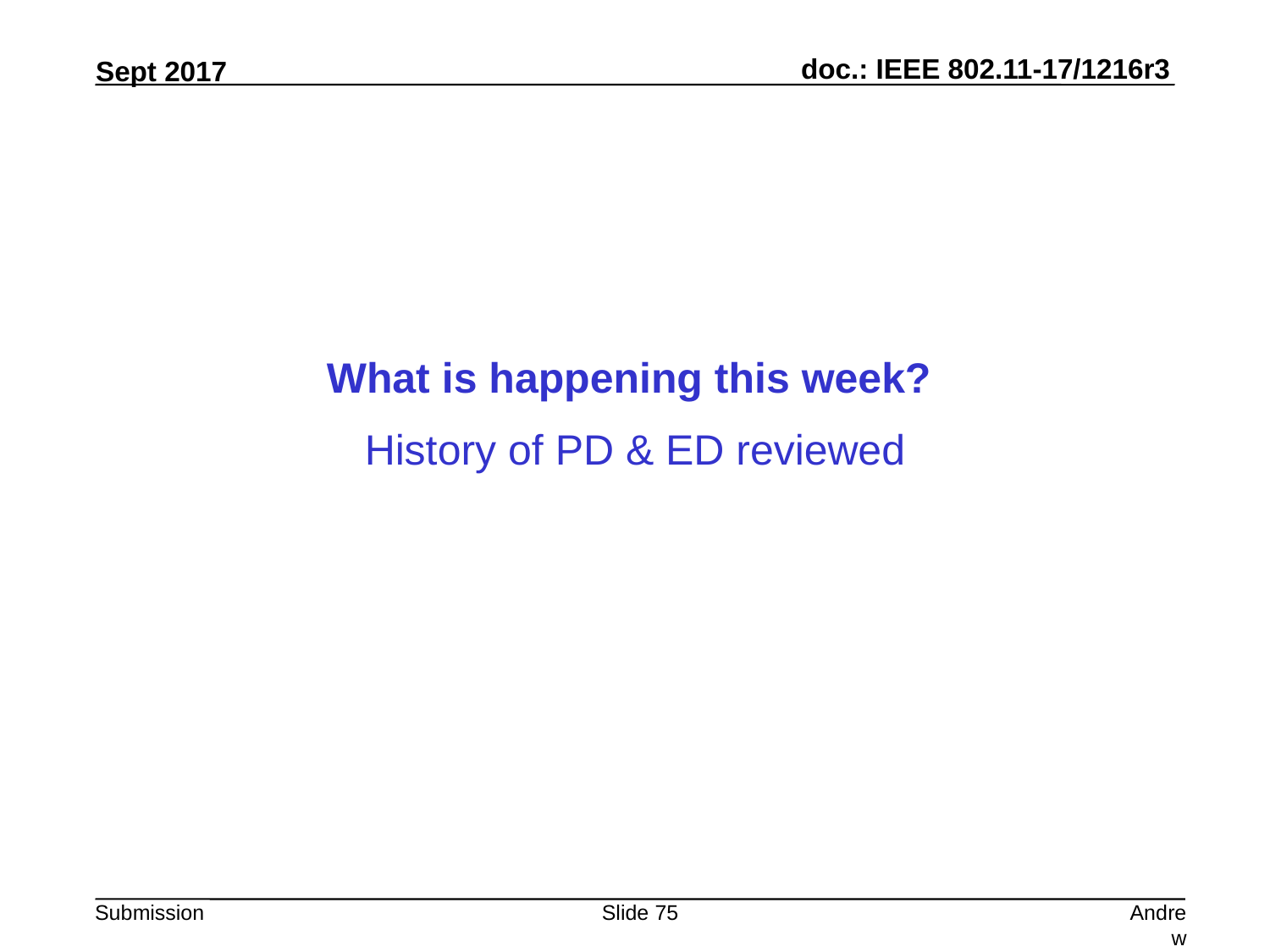

What is happening this week?
History of PD & ED reviewed
Slide 75
Andrew Myles, Cisco